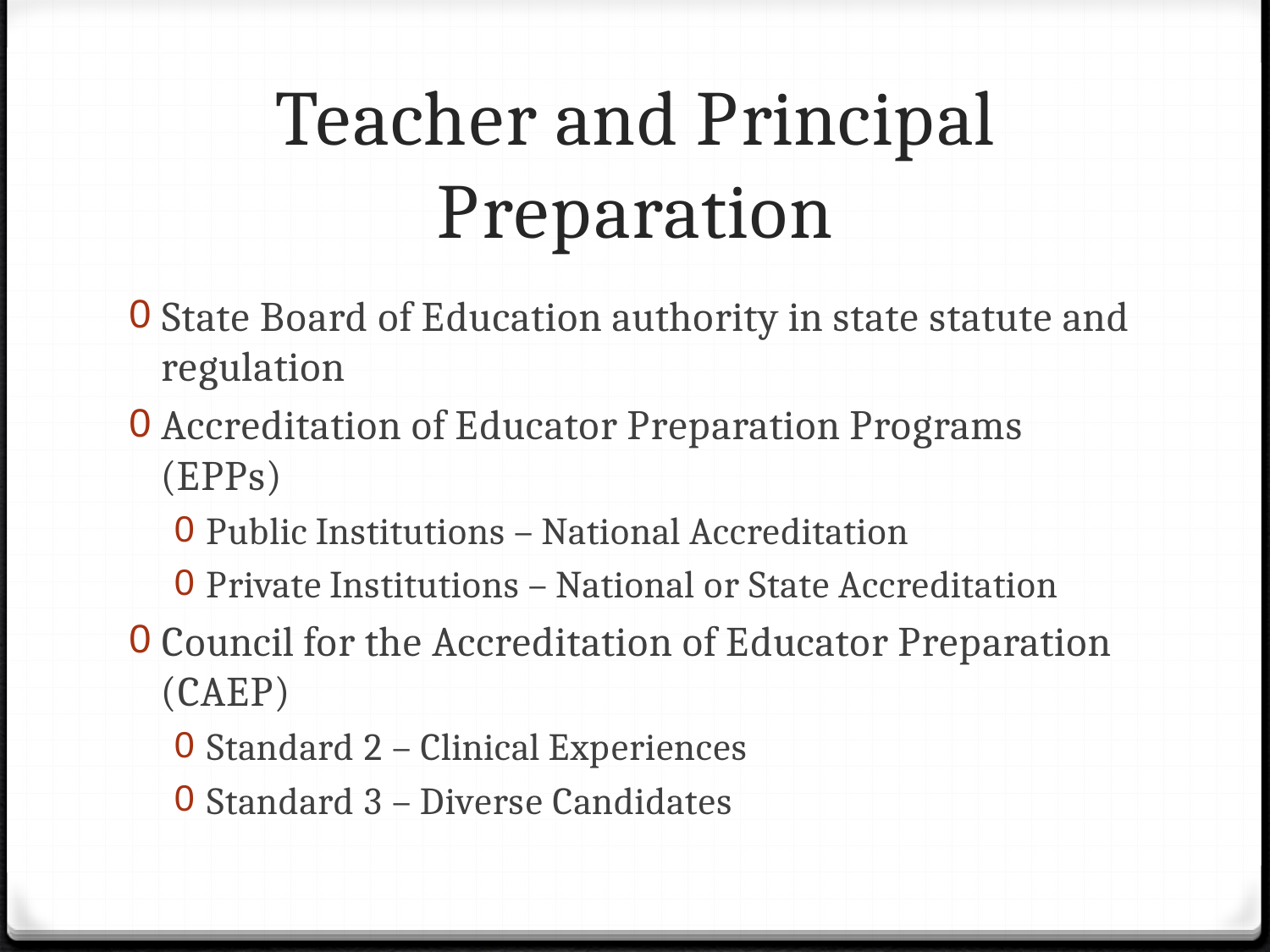

# Teacher and Principal Preparation
State Board of Education authority in state statute and regulation
Accreditation of Educator Preparation Programs (EPPs)
Public Institutions – National Accreditation
Private Institutions – National or State Accreditation
Council for the Accreditation of Educator Preparation (CAEP)
Standard 2 – Clinical Experiences
Standard 3 – Diverse Candidates